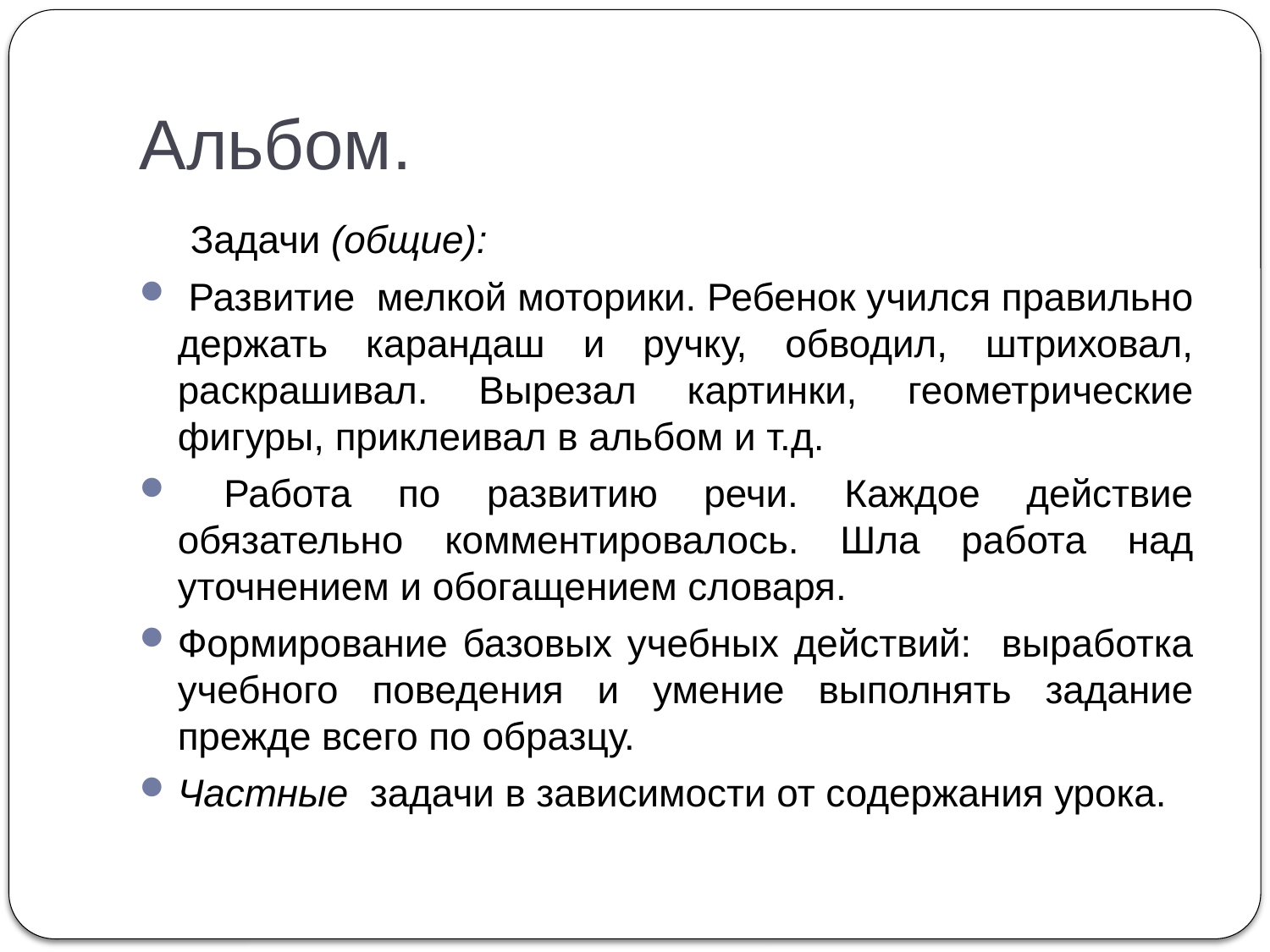

# Альбом.
    Задачи (общие):
 Развитие  мелкой моторики. Ребенок учился правильно держать карандаш и ручку, обводил, штриховал, раскрашивал. Вырезал картинки, геометрические фигуры, приклеивал в альбом и т.д.
 Работа по развитию речи. Каждое действие обязательно комментировалось. Шла работа над уточнением и обогащением словаря.
Формирование базовых учебных действий:  выработка учебного поведения и умение выполнять задание прежде всего по образцу.
Частные  задачи в зависимости от содержания урока.